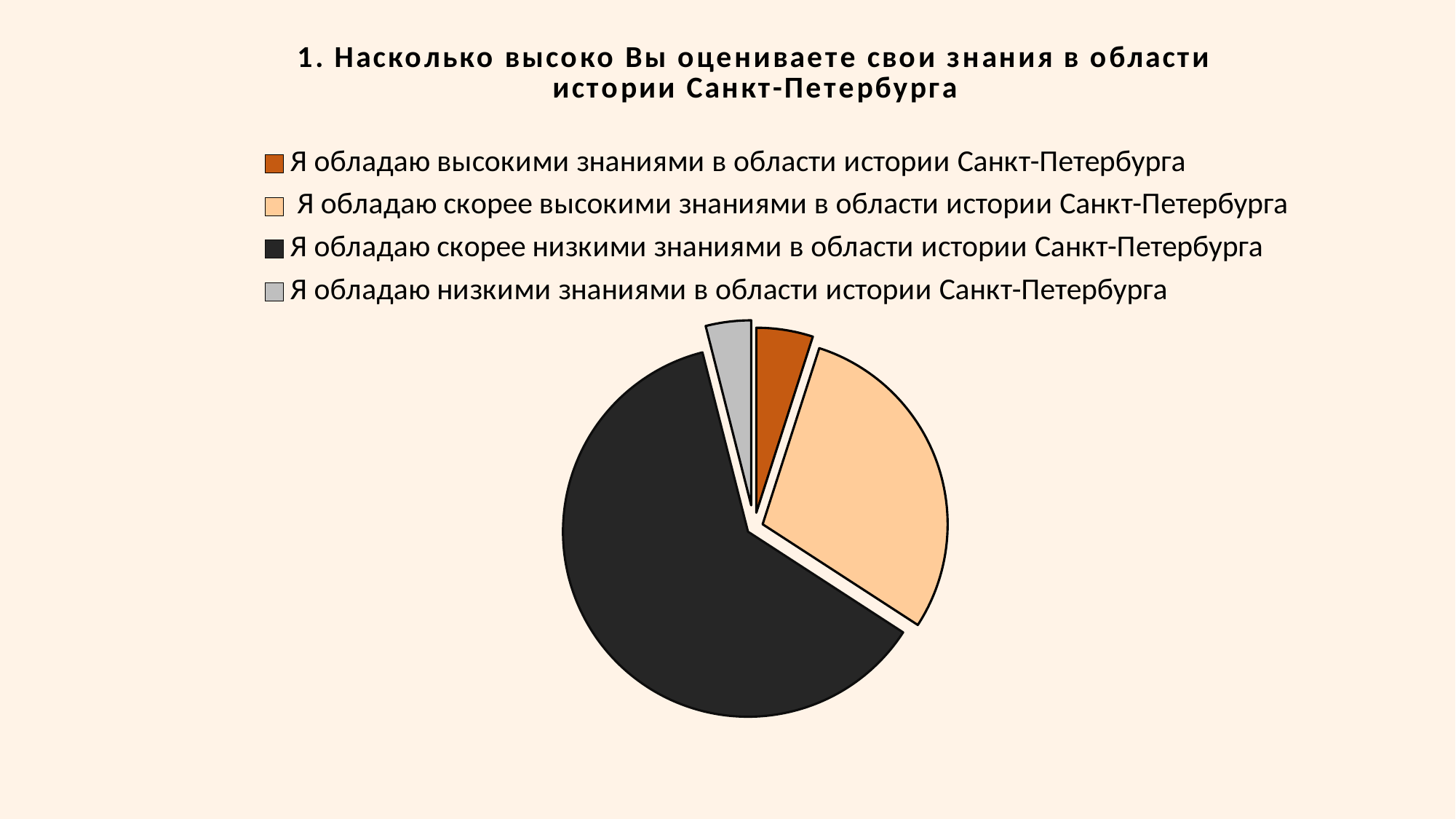

### Chart:

| Category | 1. Насколько высоко Вы оцениваете свои знания в области истории Санкт-Петербурга |
|---|---|
| Я обладаю высокими знаниями в области истории Санкт-Петербурга | 0.05 |
|  Я обладаю скорее высокими знаниями в области истории Санкт-Петербурга | 0.295 |
| Я обладаю скорее низкими знаниями в области истории Санкт-Петербурга | 0.625 |
| Я обладаю низкими знаниями в области истории Санкт-Петербурга | 0.04 |